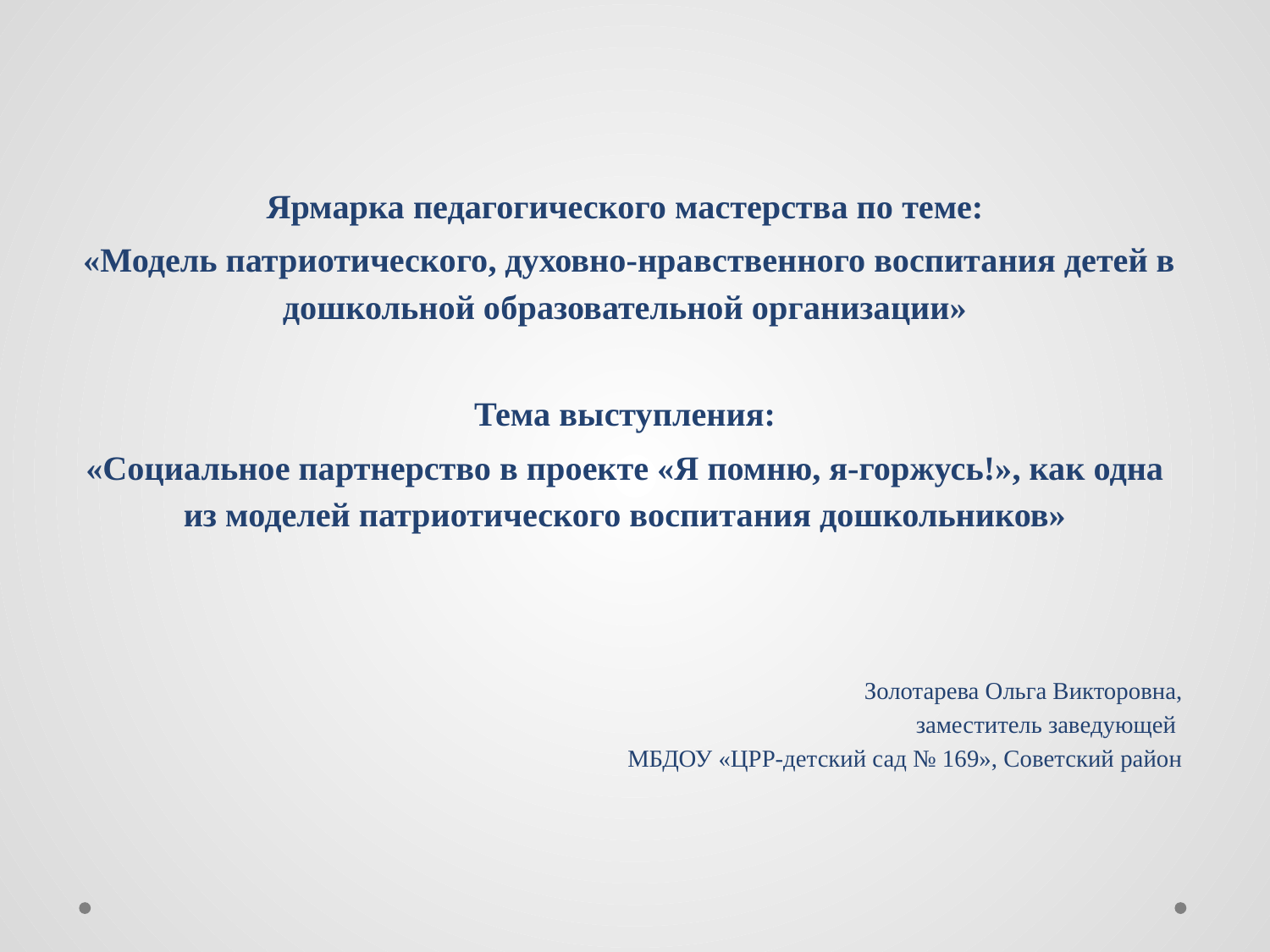

Ярмарка педагогического мастерства по теме:
 «Модель патриотического, духовно-нравственного воспитания детей в дошкольной образовательной организации»

Тема выступления:
«Социальное партнерство в проекте «Я помню, я-горжусь!», как одна из моделей патриотического воспитания дошкольников»

Золотарева Ольга Викторовна,
 заместитель заведующей
МБДОУ «ЦРР-детский сад № 169», Советский район